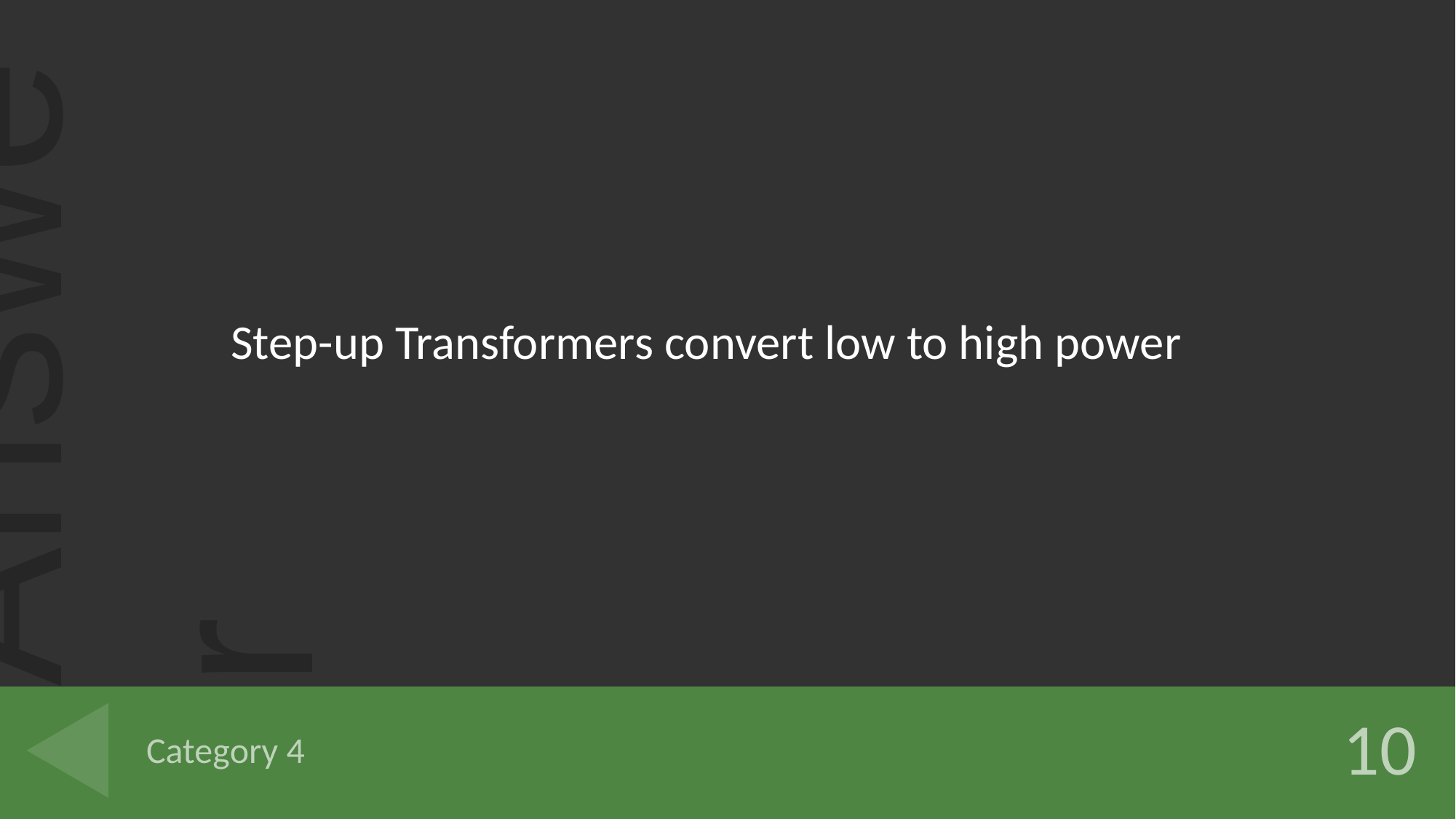

Step-up Transformers convert low to high power
# Category 4
10